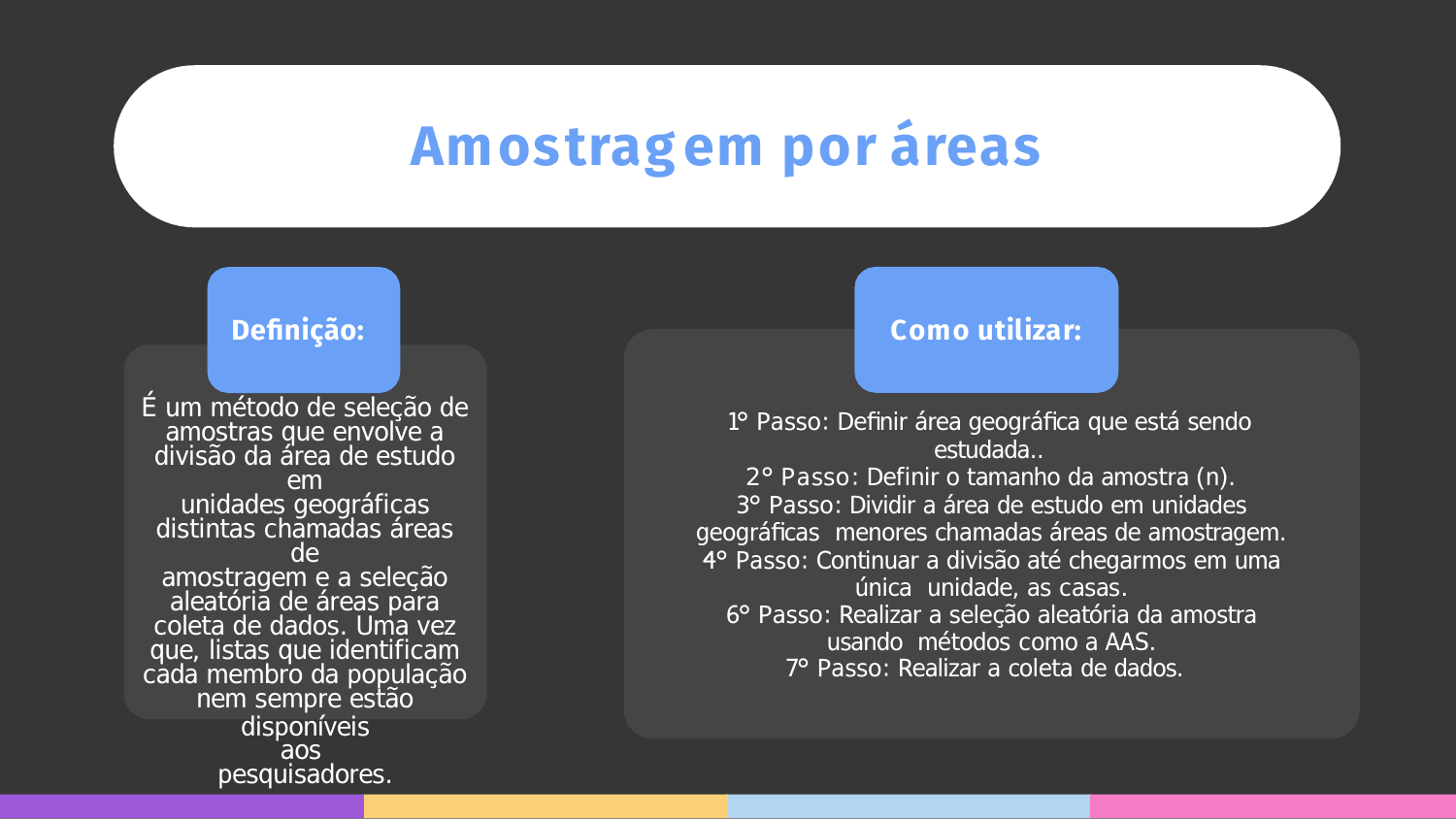

# Amostragem por áreas

Definição:
Como utilizar:
É um método de seleção de
amostras que envolve a
divisão da área de estudo em
unidades geográficas
distintas chamadas áreas de
amostragem e a seleção
aleatória de áreas para
coleta de dados. Uma vez
que, listas que identificam
cada membro da população
nem sempre estão
disponíveis aos  pesquisadores.
1° Passo: Definir área geográfica que está sendo estudada..
2° Passo: Definir o tamanho da amostra (n).
3° Passo: Dividir a área de estudo em unidades geográficas  menores chamadas áreas de amostragem.
4° Passo: Continuar a divisão até chegarmos em uma única  unidade, as casas.
6° Passo: Realizar a seleção aleatória da amostra usando  métodos como a AAS.
7° Passo: Realizar a coleta de dados.